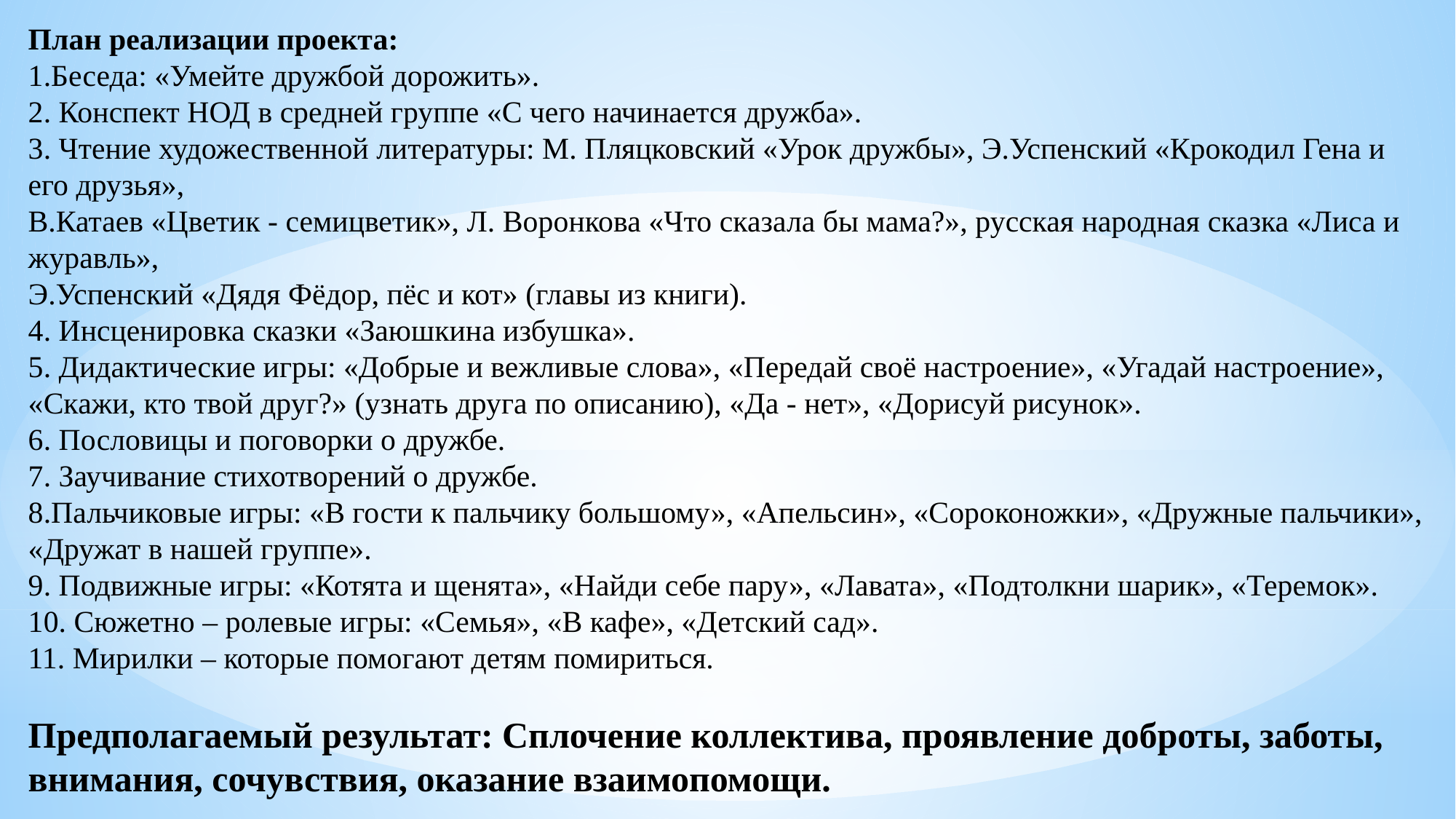

План реализации проекта:
1.Беседа: «Умейте дружбой дорожить».
2. Конспект НОД в средней группе «С чего начинается дружба».
3. Чтение художественной литературы: М. Пляцковский «Урок дружбы», Э.Успенский «Крокодил Гена и его друзья»,
В.Катаев «Цветик - семицветик», Л. Воронкова «Что сказала бы мама?», русская народная сказка «Лиса и журавль»,
Э.Успенский «Дядя Фёдор, пёс и кот» (главы из книги).
4. Инсценировка сказки «Заюшкина избушка».
5. Дидактические игры: «Добрые и вежливые слова», «Передай своё настроение», «Угадай настроение», «Скажи, кто твой друг?» (узнать друга по описанию), «Да - нет», «Дорисуй рисунок».
6. Пословицы и поговорки о дружбе.
7. Заучивание стихотворений о дружбе.
8.Пальчиковые игры: «В гости к пальчику большому», «Апельсин», «Сороконожки», «Дружные пальчики», «Дружат в нашей группе».
9. Подвижные игры: «Котята и щенята», «Найди себе пару», «Лавата», «Подтолкни шарик», «Теремок».
10. Сюжетно – ролевые игры: «Семья», «В кафе», «Детский сад».
11. Мирилки – которые помогают детям помириться.
Предполагаемый результат: Сплочение коллектива, проявление доброты, заботы, внимания, сочувствия, оказание взаимопомощи.